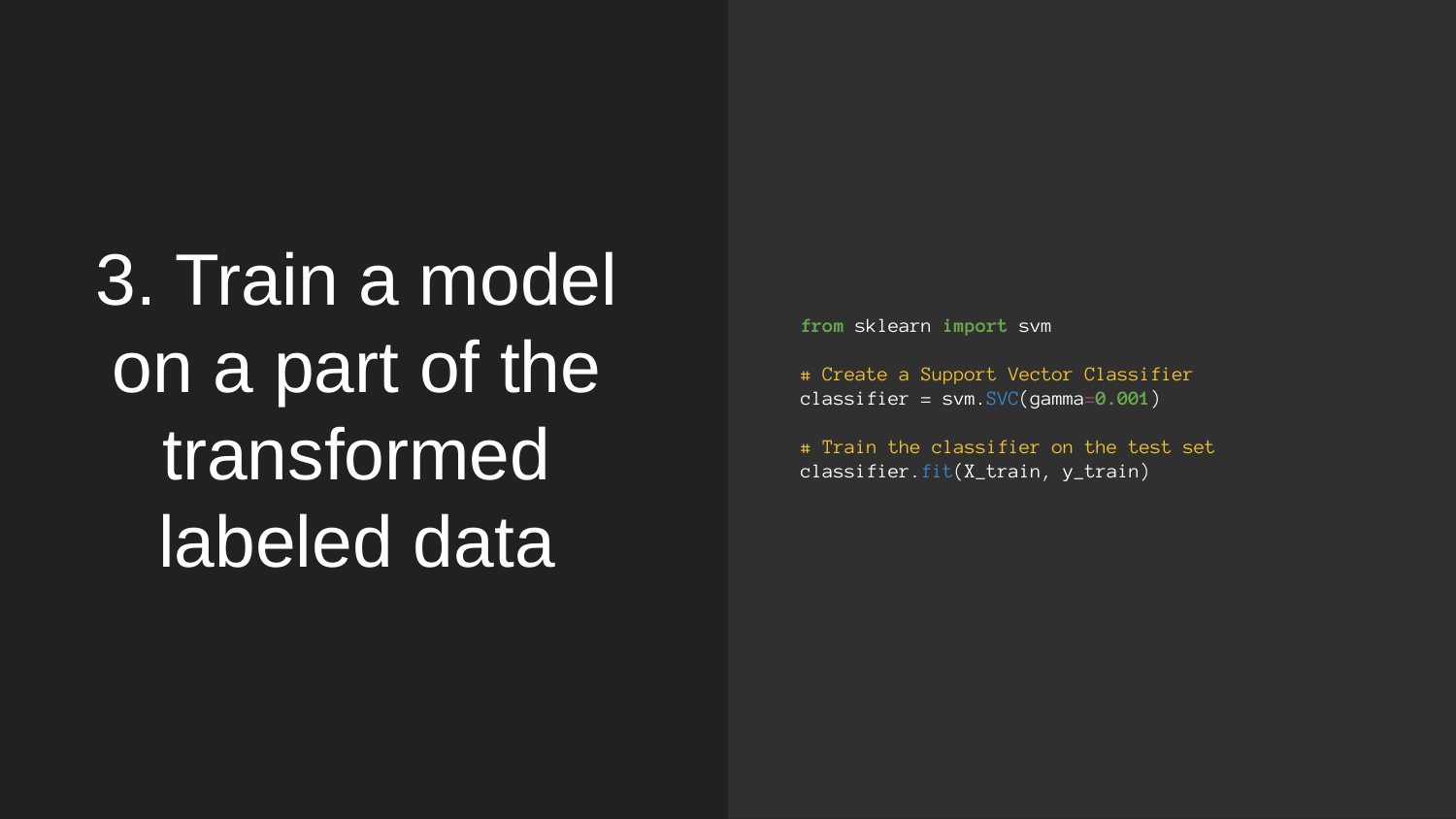

from sklearn import svm

# Create a Support Vector Classifier
classifier = svm.SVC(gamma=0.001)

# Train the classifier on the test set
classifier.fit(X_train, y_train)

# 3. Train a model on a part of the transformed labeled data